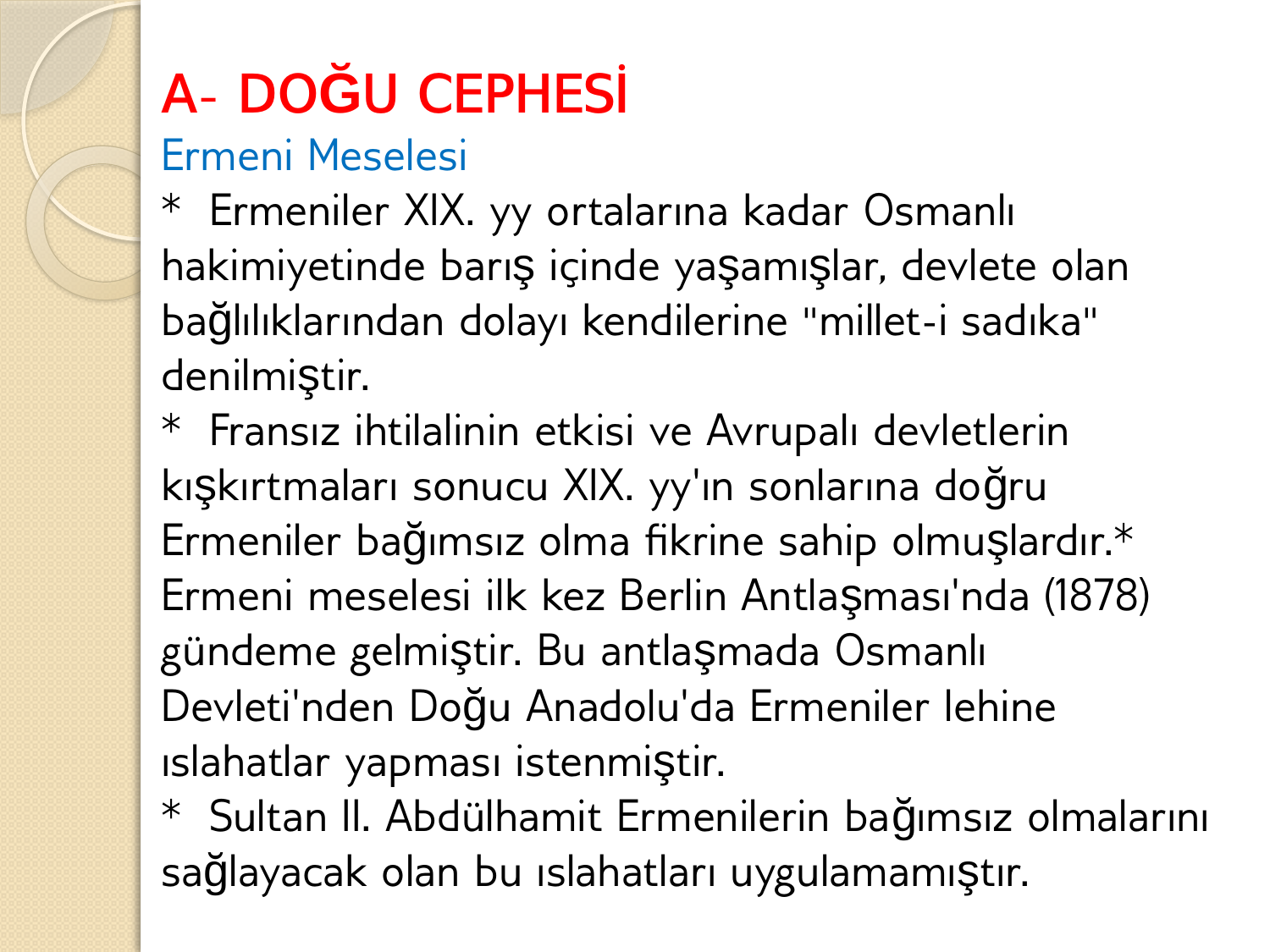

# A- DOĞU CEPHESİ Ermeni Meselesi *  Ermeniler XIX. yy ortalarına kadar Osmanlı hakimiyetinde barış içinde yaşamışlar, devlete olan bağlılıklarından dolayı kendilerine "millet-i sadıka" denilmiştir. *  Fransız ihtilalinin etkisi ve Avrupalı devletlerin kışkırtmaları sonucu XIX. yy'ın sonlarına doğru Ermeniler bağımsız olma fikrine sahip olmuşlardır.*   Ermeni meselesi ilk kez Berlin Antlaşması'nda (1878) günde­me gelmiştir. Bu antlaşmada Osmanlı Devleti'nden Doğu Anadolu'da Ermeniler lehine ıslahatlar yapması istenmiştir. *  Sultan II. Abdülhamit Ermenilerin bağımsız olmalarını sağla­yacak olan bu ıslahatları uygulamamıştır.